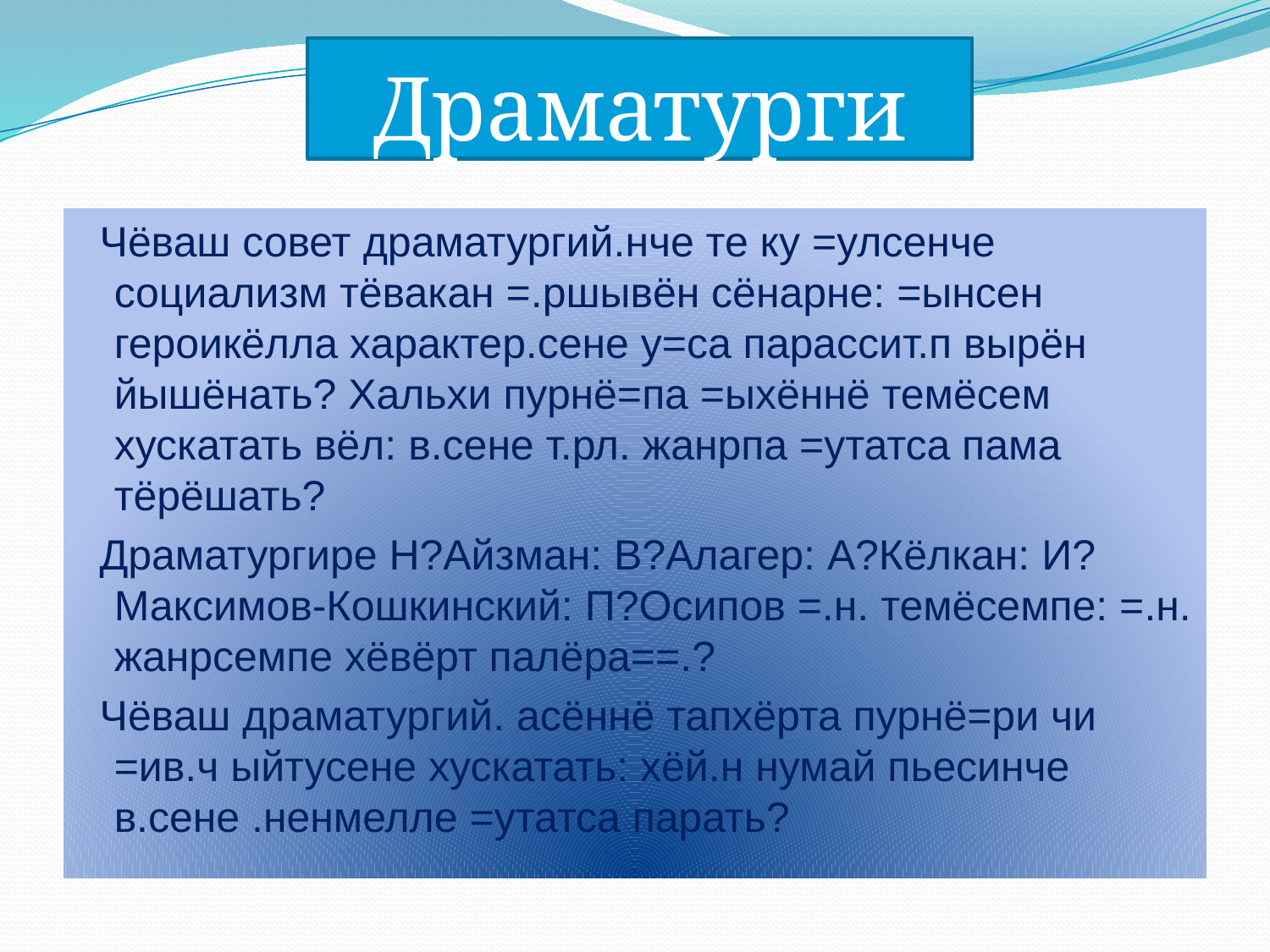

# Драматурги
  Чёваш совет драматургий.нче те ку =улсенче социализм тёвакан =.ршывён сёнарне: =ынсен   героикёлла характер.сене у=са парассит.п вырён йышёнать? Хальхи пурнё=па =ыхённё темёсем хускатать вёл: в.сене т.рл. жанрпа =утатса пама тёрёшать?
  Драматургире Н?Айзман: В?Алагер: А?Кёлкан: И?Максимов-Кошкинский: П?Осипов =.н. темёсемпе: =.н. жанрсемпе хёвёрт палёра==.?
  Чёваш драматургий. асённё тапхёрта пурнё=ри чи =ив.ч ыйтусене хускатать: хёй.н нумай пьесинче в.сене .ненмелле =утатса парать?